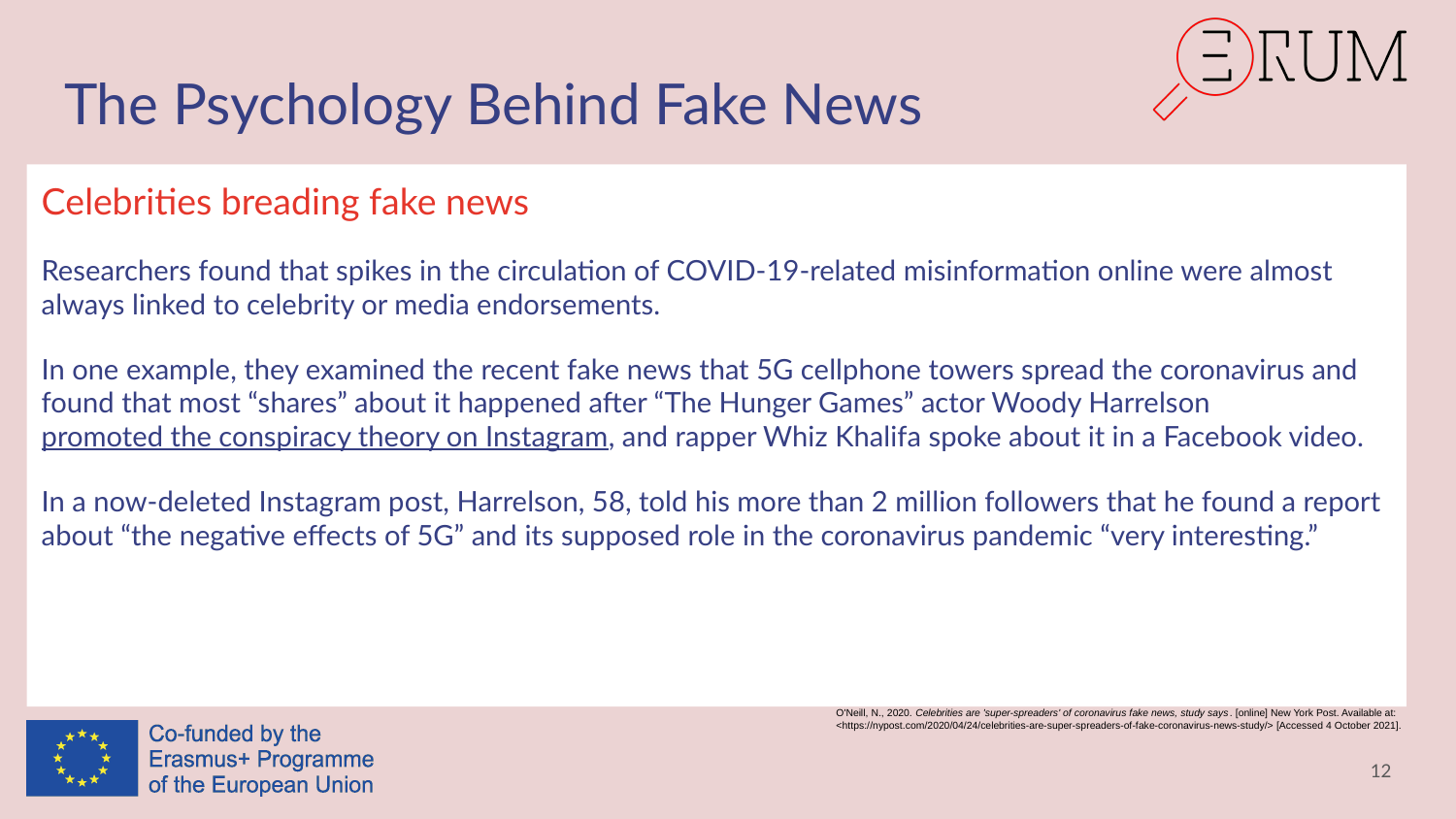

# The Psychology Behind Fake News
Celebrities breading fake news
Researchers found that spikes in the circulation of COVID-19-related misinformation online were almost always linked to celebrity or media endorsements.
In one example, they examined the recent fake news that 5G cellphone towers spread the coronavirus and found that most “shares” about it happened after “The Hunger Games” actor Woody Harrelson promoted the conspiracy theory on Instagram, and rapper Whiz Khalifa spoke about it in a Facebook video.
In a now-deleted Instagram post, Harrelson, 58, told his more than 2 million followers that he found a report about “the negative effects of 5G” and its supposed role in the coronavirus pandemic “very interesting.”
O'Neill, N., 2020. Celebrities are 'super-spreaders' of coronavirus fake news, study says. [online] New York Post. Available at: <https://nypost.com/2020/04/24/celebrities-are-super-spreaders-of-fake-coronavirus-news-study/> [Accessed 4 October 2021].
12